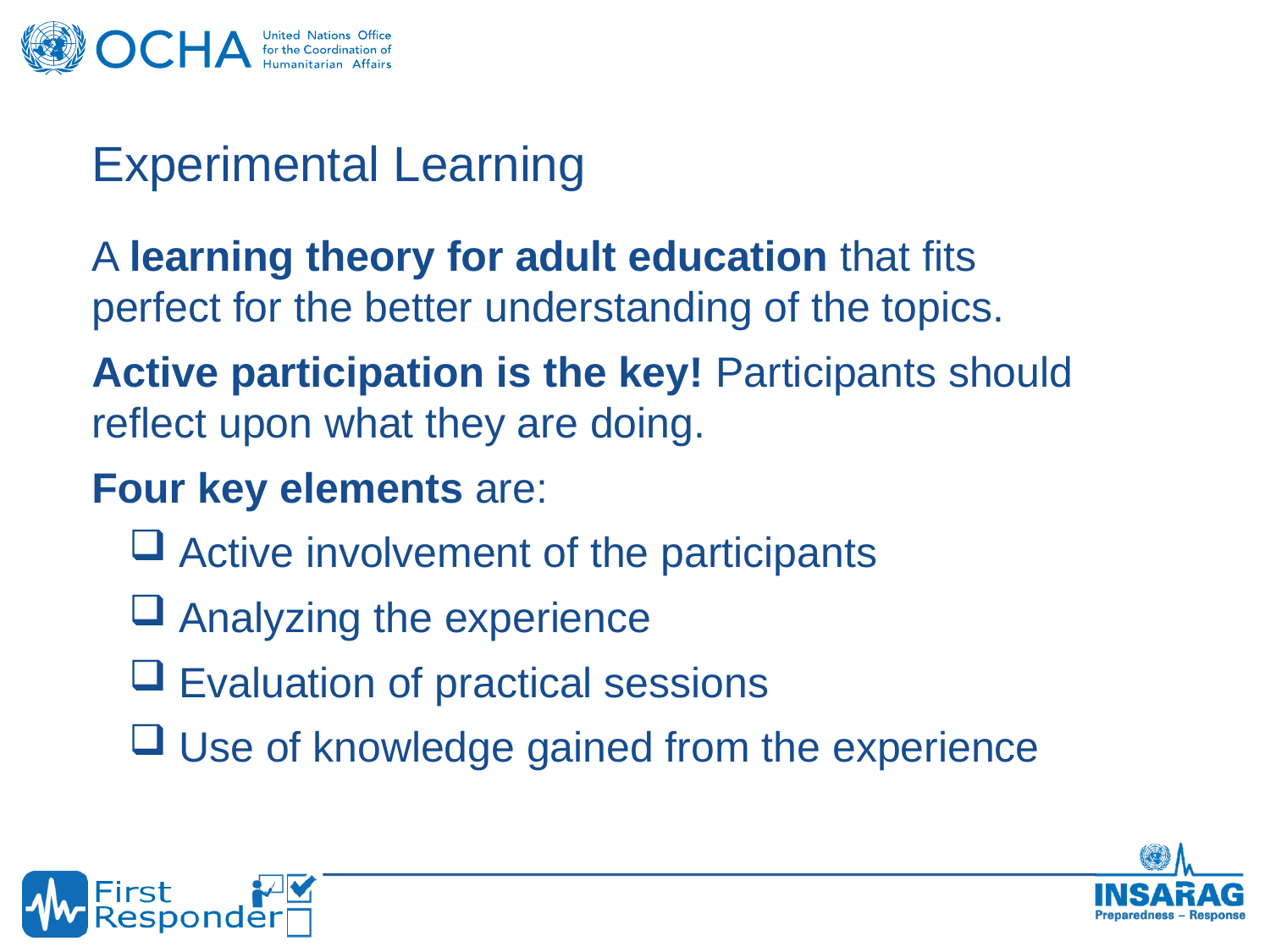

# Experimental Learning
A learning theory for adult education that fits perfect for the better understanding of the topics.
Active participation is the key! Participants should reflect upon what they are doing.
Four key elements are:
Active involvement of the participants
Analyzing the experience
Evaluation of practical sessions
Use of knowledge gained from the experience